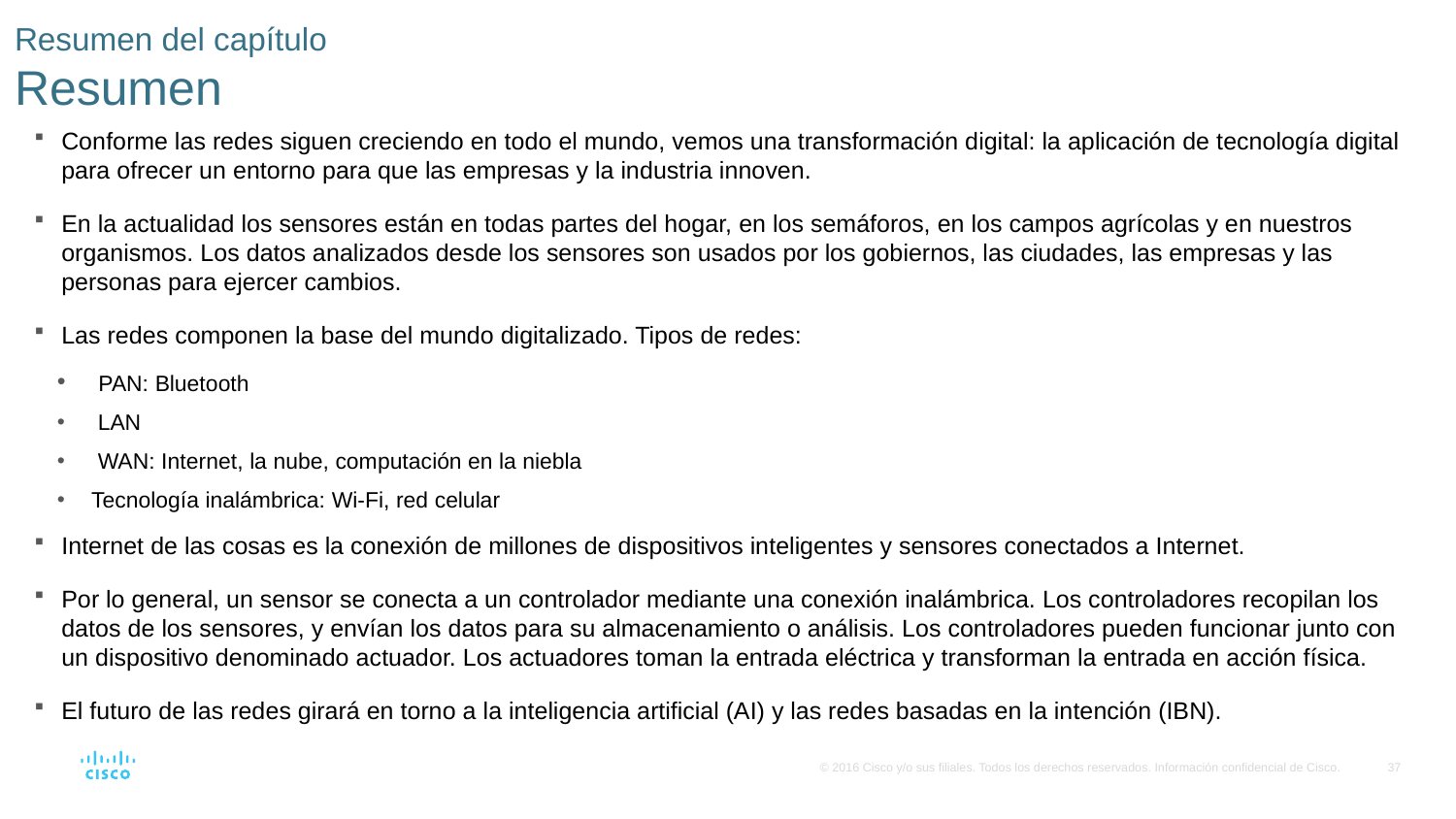

# Resumen del capítulo Resumen
Conforme las redes siguen creciendo en todo el mundo, vemos una transformación digital: la aplicación de tecnología digital para ofrecer un entorno para que las empresas y la industria innoven.
En la actualidad los sensores están en todas partes del hogar, en los semáforos, en los campos agrícolas y en nuestros organismos. Los datos analizados desde los sensores son usados por los gobiernos, las ciudades, las empresas y las personas para ejercer cambios.
Las redes componen la base del mundo digitalizado. Tipos de redes:
 PAN: Bluetooth
 LAN
 WAN: Internet, la nube, computación en la niebla
Tecnología inalámbrica: Wi-Fi, red celular
Internet de las cosas es la conexión de millones de dispositivos inteligentes y sensores conectados a Internet.
Por lo general, un sensor se conecta a un controlador mediante una conexión inalámbrica. Los controladores recopilan los datos de los sensores, y envían los datos para su almacenamiento o análisis. Los controladores pueden funcionar junto con un dispositivo denominado actuador. Los actuadores toman la entrada eléctrica y transforman la entrada en acción física.
El futuro de las redes girará en torno a la inteligencia artificial (AI) y las redes basadas en la intención (IBN).